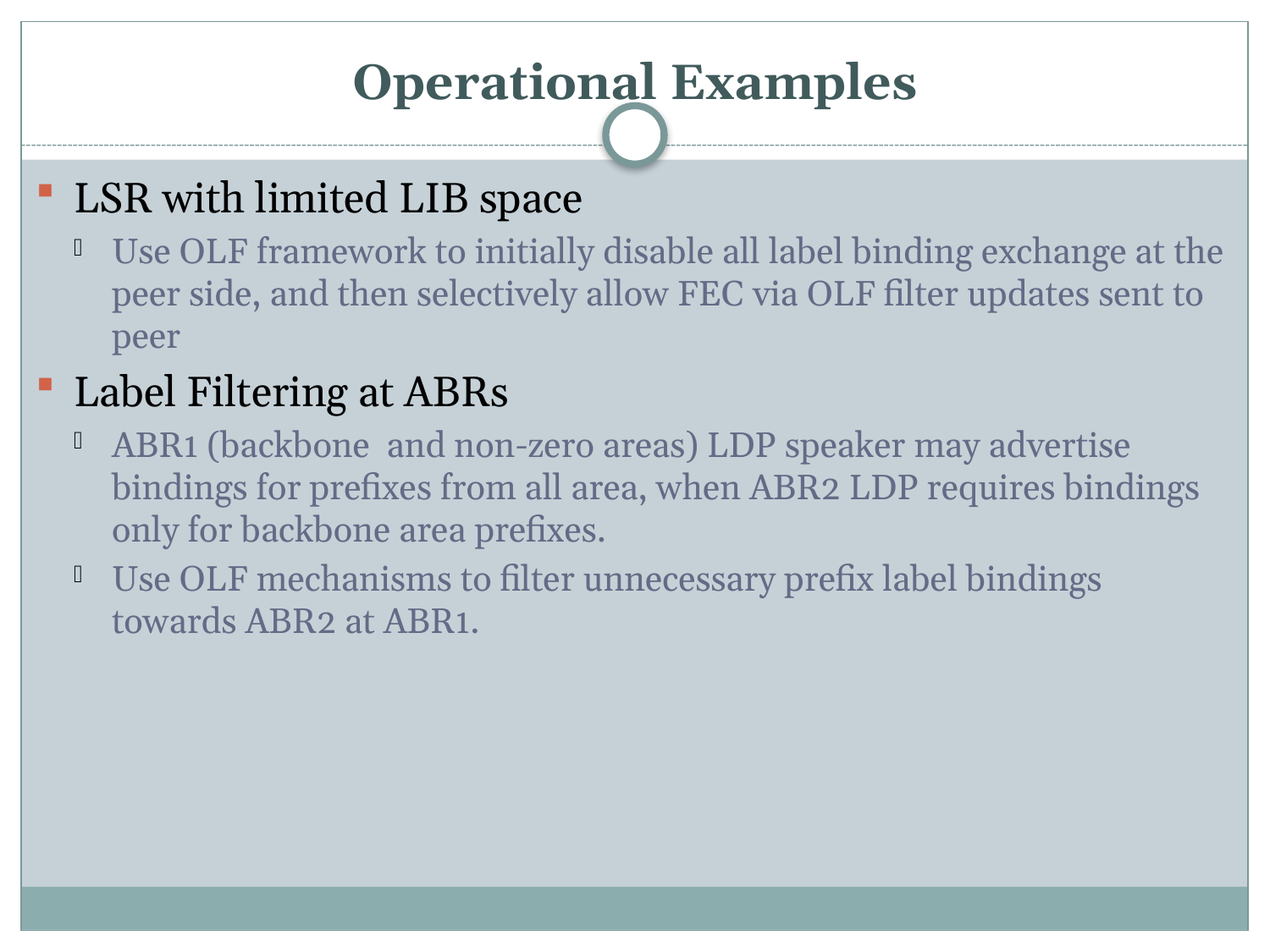

# Operational Examples
LSR with limited LIB space
Use OLF framework to initially disable all label binding exchange at the peer side, and then selectively allow FEC via OLF filter updates sent to peer
Label Filtering at ABRs
ABR1 (backbone  and non-zero areas) LDP speaker may advertise bindings for prefixes from all area, when ABR2 LDP requires bindings only for backbone area prefixes.
Use OLF mechanisms to filter unnecessary prefix label bindings towards ABR2 at ABR1.